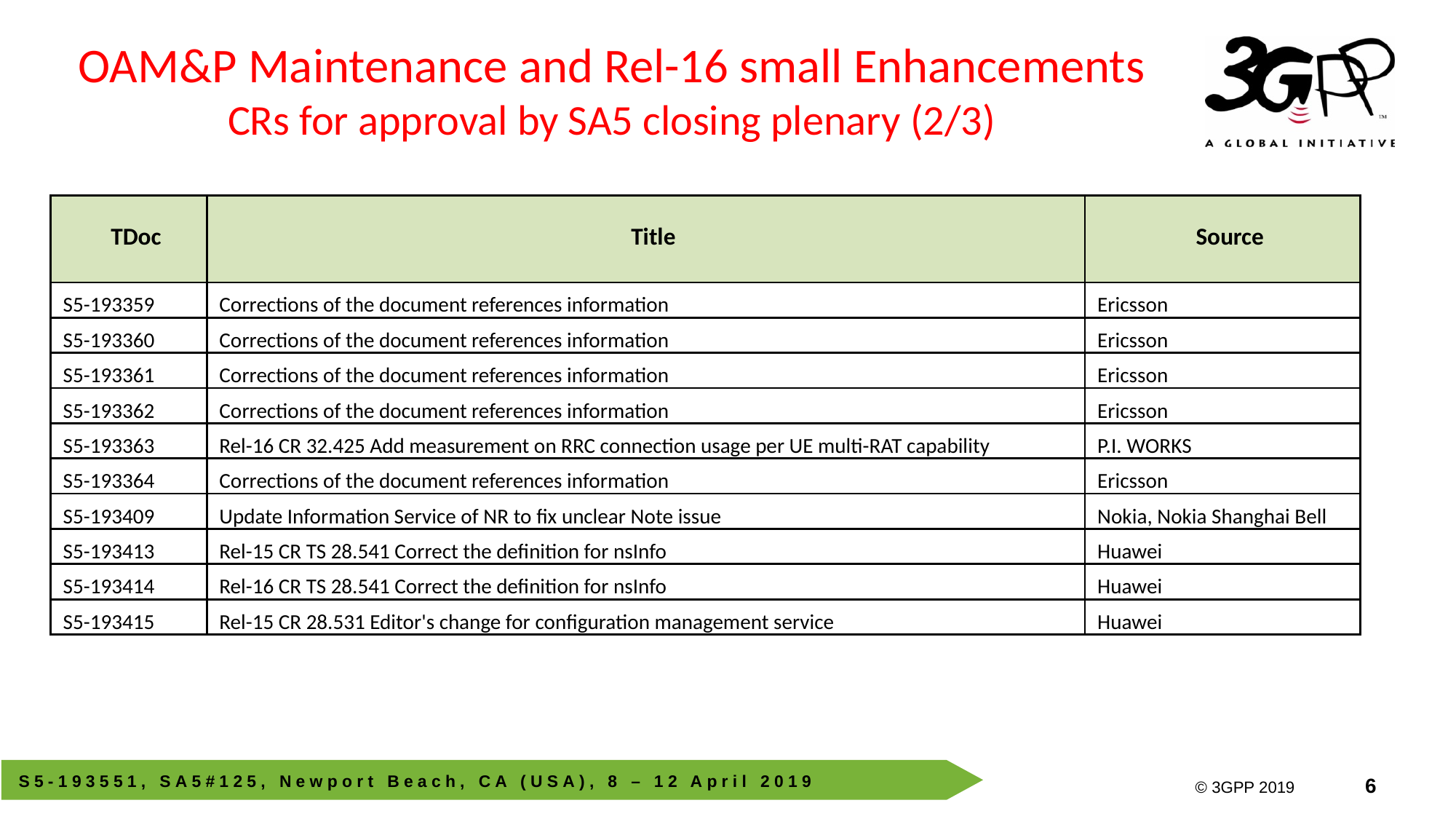

OAM&P Maintenance and Rel-16 small Enhancements
CRs for approval by SA5 closing plenary (2/3)
| TDoc | Title | Source |
| --- | --- | --- |
| S5-193359 | Corrections of the document references information | Ericsson |
| S5-193360 | Corrections of the document references information | Ericsson |
| S5-193361 | Corrections of the document references information | Ericsson |
| S5-193362 | Corrections of the document references information | Ericsson |
| S5-193363 | Rel-16 CR 32.425 Add measurement on RRC connection usage per UE multi-RAT capability | P.I. WORKS |
| S5-193364 | Corrections of the document references information | Ericsson |
| S5-193409 | Update Information Service of NR to fix unclear Note issue | Nokia, Nokia Shanghai Bell |
| S5-193413 | Rel-15 CR TS 28.541 Correct the definition for nsInfo | Huawei |
| S5-193414 | Rel-16 CR TS 28.541 Correct the definition for nsInfo | Huawei |
| S5-193415 | Rel-15 CR 28.531 Editor's change for configuration management service | Huawei |